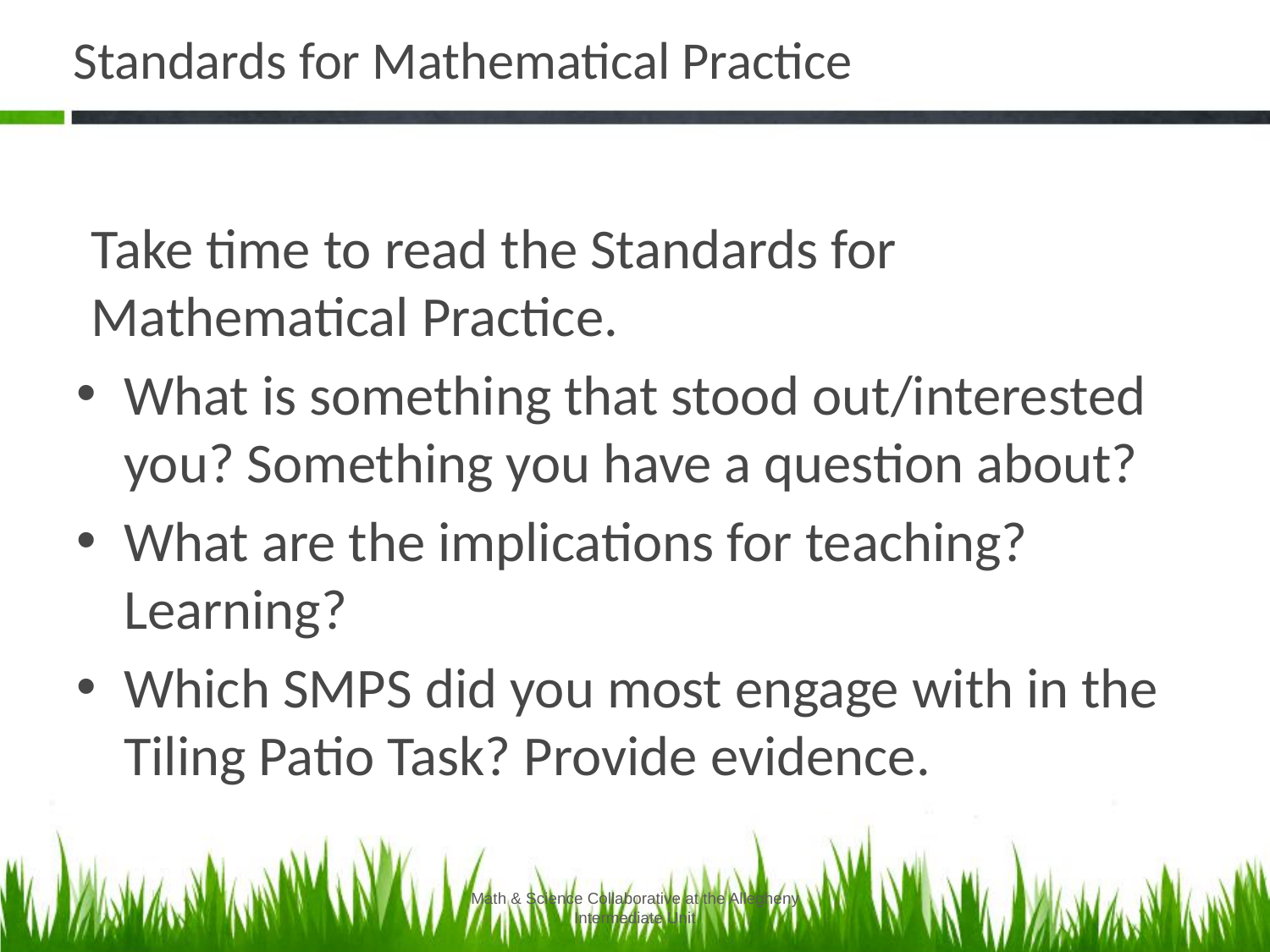

# Standards for Mathematical Practice
Take time to read the Standards for Mathematical Practice.
What is something that stood out/interested you? Something you have a question about?
What are the implications for teaching? Learning?
Which SMPS did you most engage with in the Tiling Patio Task? Provide evidence.
Math & Science Collaborative at the Allegheny Intermediate Unit